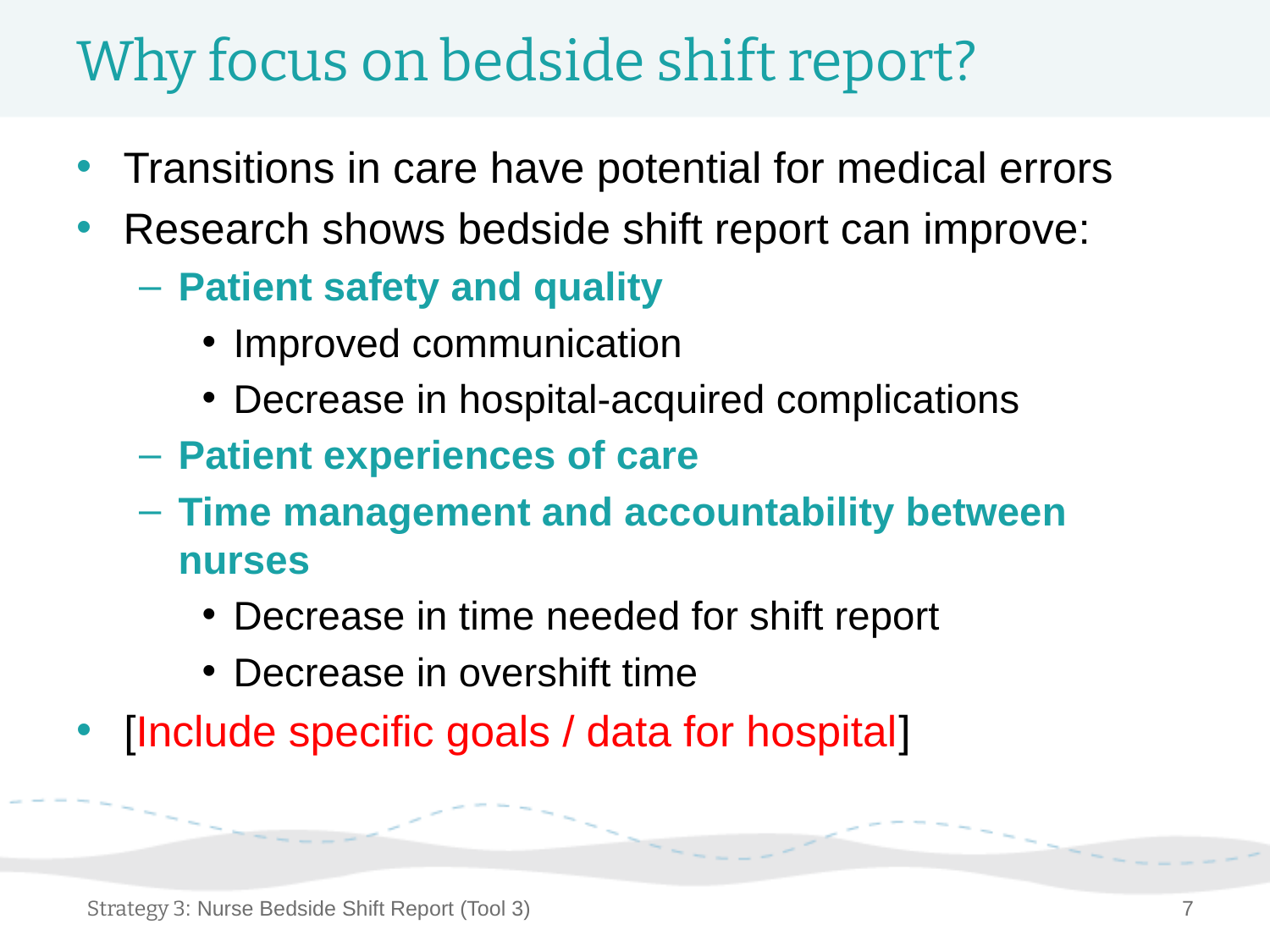

# Why focus on bedside shift report?
Transitions in care have potential for medical errors
Research shows bedside shift report can improve:
Patient safety and quality
Improved communication
Decrease in hospital-acquired complications
Patient experiences of care
Time management and accountability between nurses
Decrease in time needed for shift report
Decrease in overshift time
[Include specific goals / data for hospital]
Strategy 3: Nurse Bedside Shift Report (Tool 3)
7